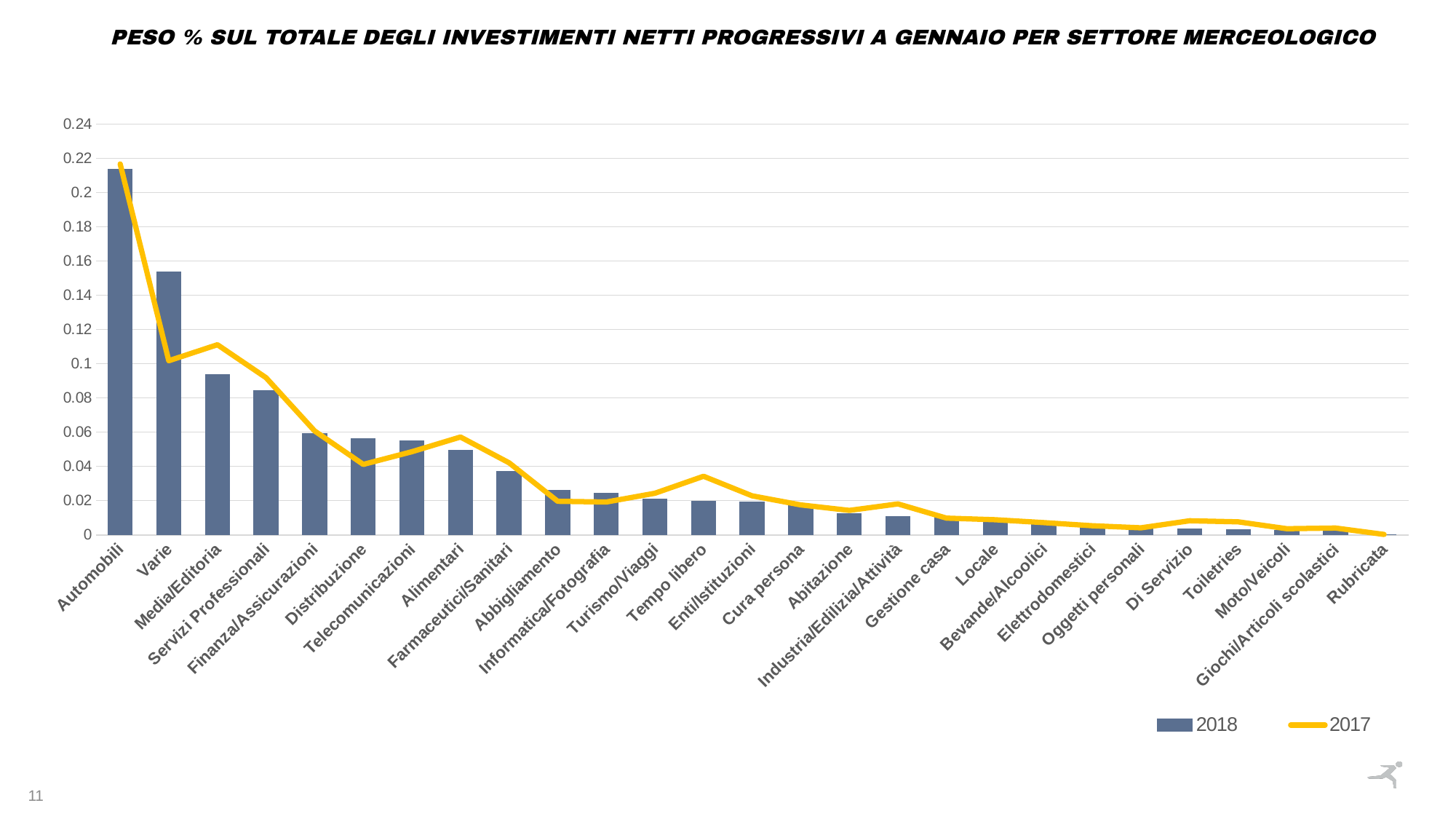

PESO % SUL TOTALE DEGLI INVESTIMENTI NETTI progressivi a gennaio PER SETTORE MERCEOLOGICO

### Chart

| Category | 2018 | 2017 |
|---|---|---|
| Automobili | 0.21350933318947696 | 0.21676380819286328 |
| Varie | 0.15372057720212653 | 0.10178355318161611 |
| Media/Editoria | 0.0937808921346343 | 0.11113742615984631 |
| Servizi Professionali | 0.08415187461228804 | 0.09187491750718539 |
| Finanza/Assicurazioni | 0.059096949331035924 | 0.060705994539769145 |
| Distribuzione | 0.056212726508221525 | 0.04116346150897357 |
| Telecomunicazioni | 0.05499915495579191 | 0.048575615005525874 |
| Alimentari | 0.049428597212683834 | 0.05716187512777844 |
| Farmaceutici/Sanitari | 0.037283706330662574 | 0.04210776088524608 |
| Abbigliamento | 0.02583441046638523 | 0.019606529322614374 |
| Informatica/Fotografia | 0.024293987685800784 | 0.019172739961793875 |
| Turismo/Viaggi | 0.02076293162812899 | 0.02430297129104642 |
| Tempo libero | 0.01955438358077364 | 0.03424255174854053 |
| Enti/Istituzioni | 0.019413431220743668 | 0.022802762712010833 |
| Cura persona | 0.018001620815918478 | 0.017498661329384196 |
| Abitazione | 0.012401952356191634 | 0.014272120305397255 |
| Industria/Edilizia/Attività | 0.010812605209360452 | 0.01807038665462142 |
| Gestione casa | 0.010776558421319736 | 0.009756503248679244 |
| Locale | 0.009010425240266866 | 0.008840171191913396 |
| Bevande/Alcoolici | 0.007371949482362136 | 0.007139762675954267 |
| Elettrodomestici | 0.004353844306632382 | 0.005315133864731737 |
| Oggetti personali | 0.0036585745286482774 | 0.004102107290300922 |
| Di Servizio | 0.0033201398860081633 | 0.008233470378500285 |
| Toiletries | 0.0028813474212559744 | 0.007591568814329179 |
| Moto/Veicoli | 0.002699809678162618 | 0.0035765310493006213 |
| Giochi/Articoli scolastici | 0.002410624137252741 | 0.0039705923672984905 |
| Rubricata | 0.0002575924578664991 | 0.00023102368477864296 |
11